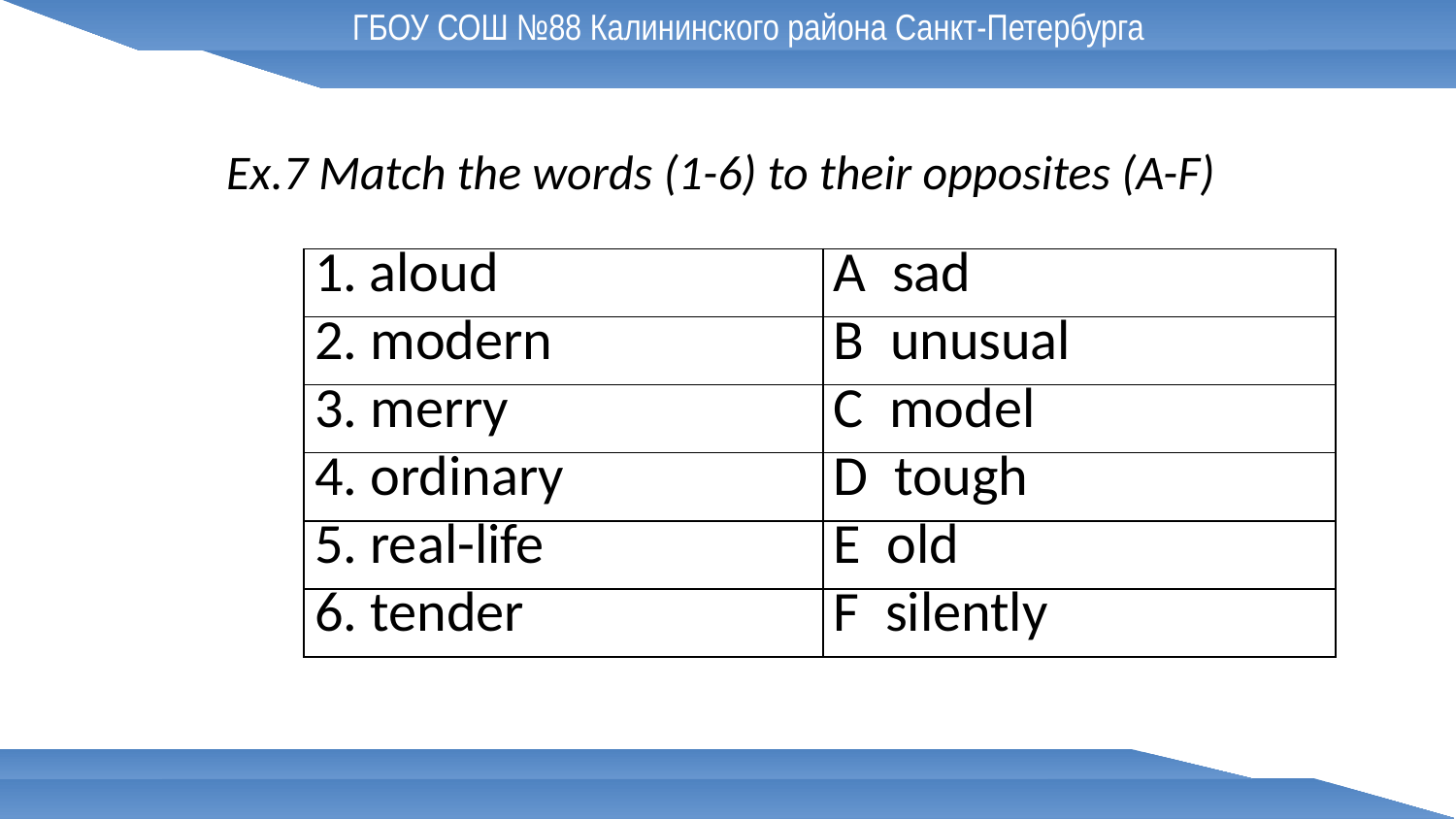

ГБОУ СОШ №88 Калининского района Санкт-Петербурга

Ex.7 Match the words (1-6) to their opposites (A-F)
| aloud | A sad |
| --- | --- |
| 2. modern | B unusual |
| 3. merry | C model |
| 4. ordinary | D tough |
| 5. real-life | E old |
| 6. tender | F silently |